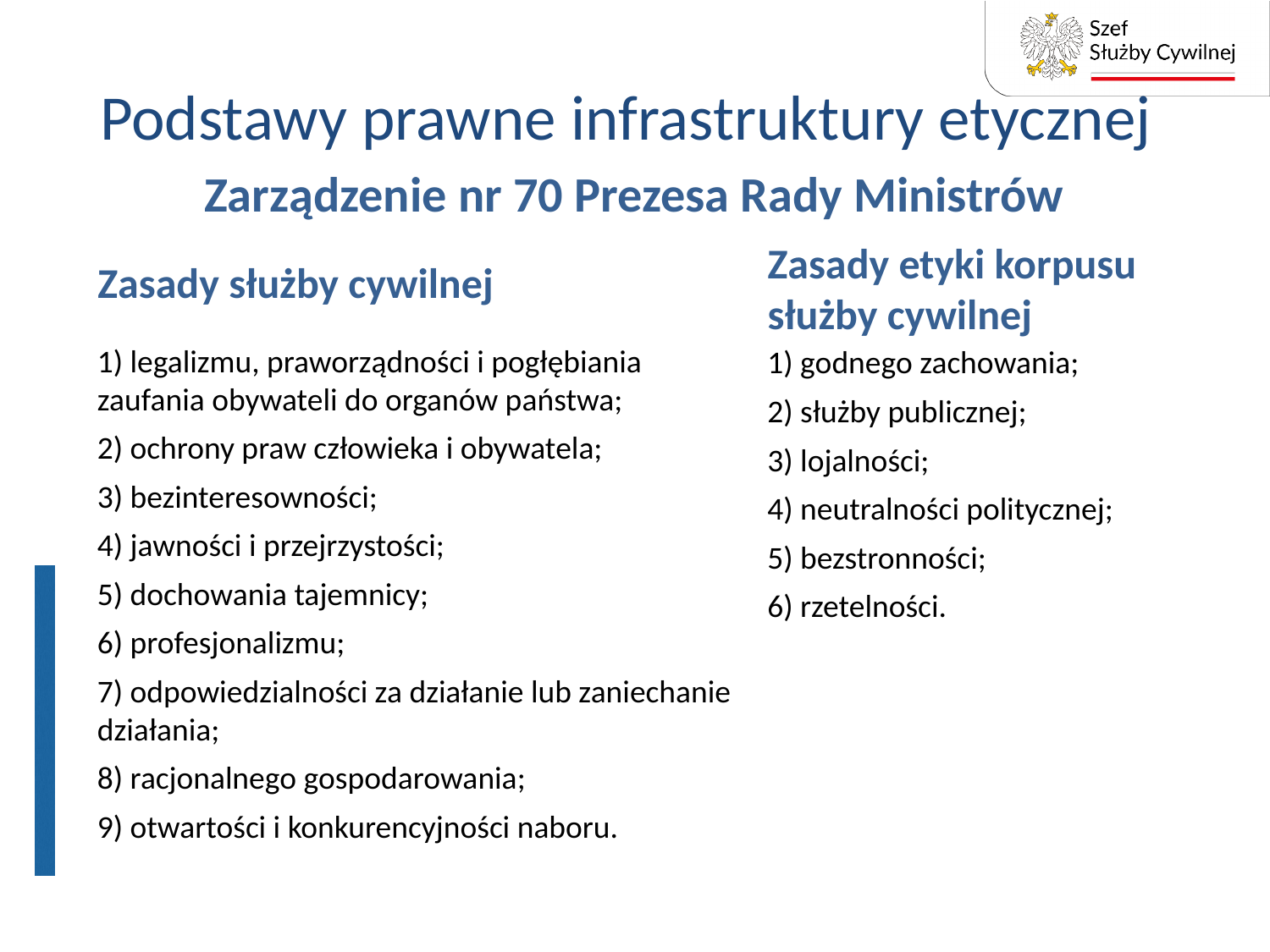

# Podstawy prawne infrastruktury etycznej
Zarządzenie nr 70 Prezesa Rady Ministrów
Zasady etyki korpusu służby cywilnej
Zasady służby cywilnej
1) legalizmu, praworządności i pogłębiania zaufania obywateli do organów państwa;
2) ochrony praw człowieka i obywatela;
3) bezinteresowności;
4) jawności i przejrzystości;
5) dochowania tajemnicy;
6) profesjonalizmu;
7) odpowiedzialności za działanie lub zaniechanie działania;
8) racjonalnego gospodarowania;
9) otwartości i konkurencyjności naboru.
1) godnego zachowania;
2) służby publicznej;
3) lojalności;
4) neutralności politycznej;
5) bezstronności;
6) rzetelności.